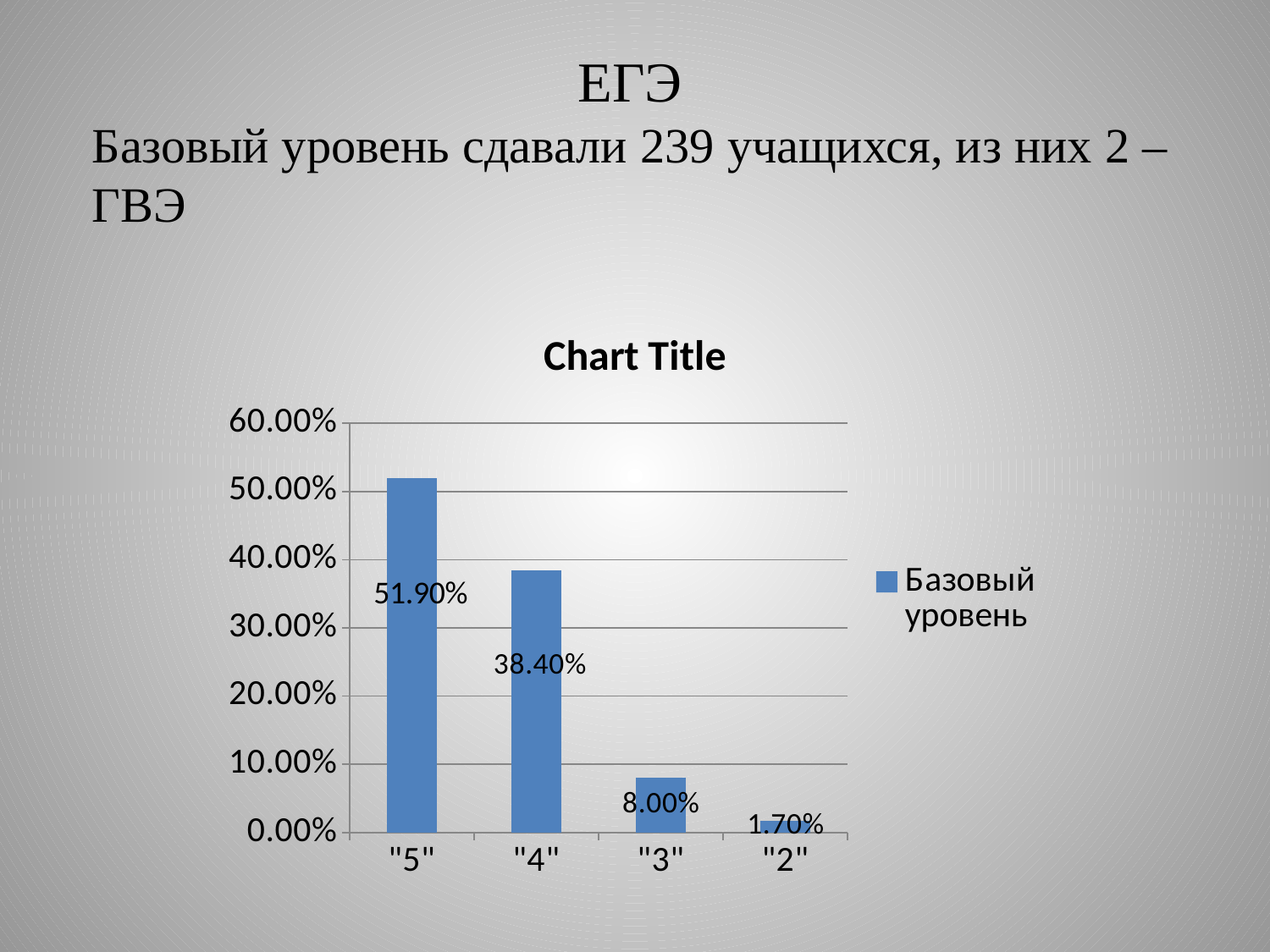

ЕГЭ
Базовый уровень сдавали 239 учащихся, из них 2 – ГВЭ

[unsupported chart]